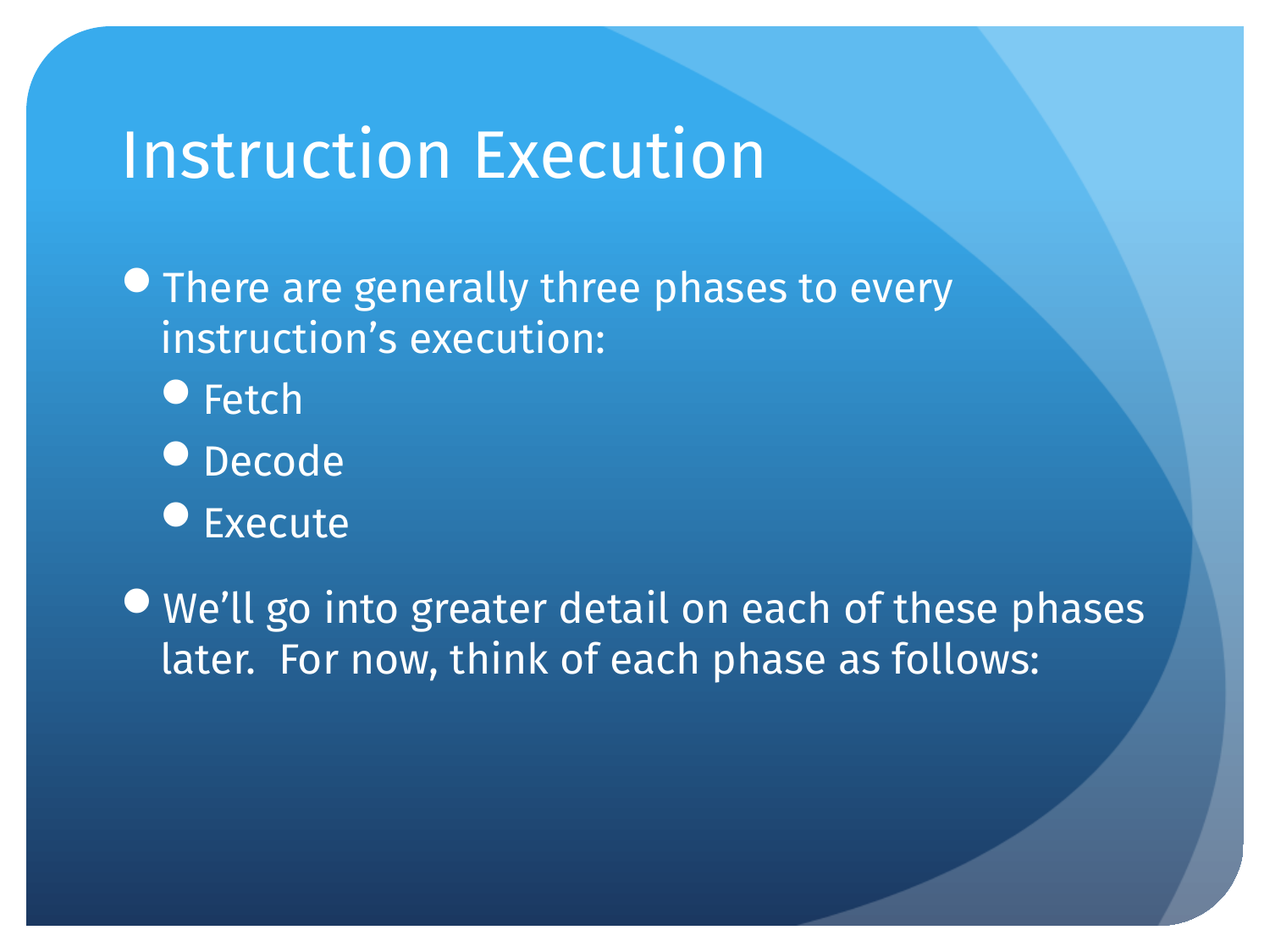

# Instruction Execution
There are generally three phases to every instruction’s execution:
Fetch
Decode
Execute
We’ll go into greater detail on each of these phases later.  For now, think of each phase as follows: